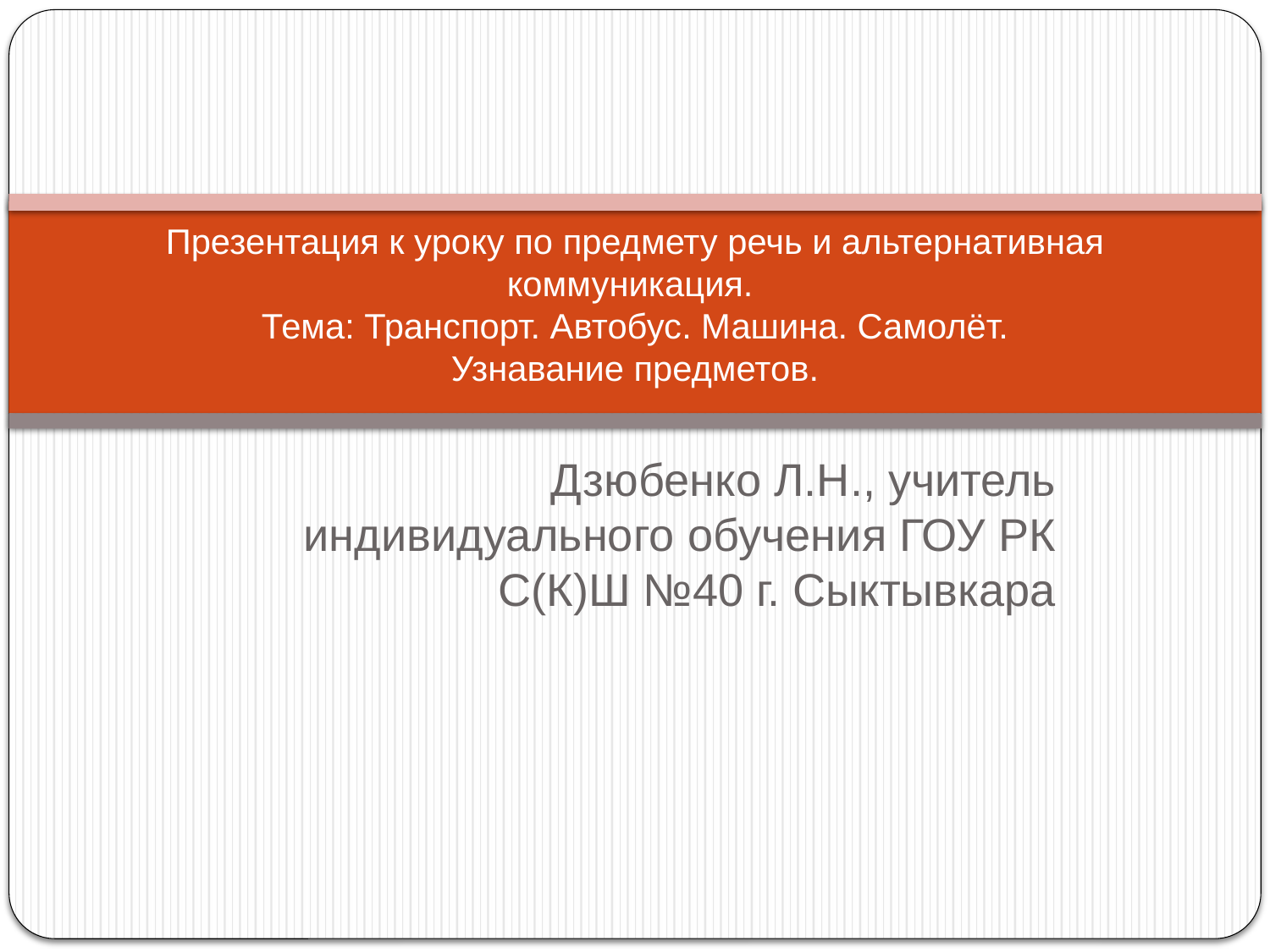

# Презентация к уроку по предмету речь и альтернативная коммуникация. Тема: Транспорт. Автобус. Машина. Самолёт. Узнавание предметов.
Дзюбенко Л.Н., учитель индивидуального обучения ГОУ РК С(К)Ш №40 г. Сыктывкара